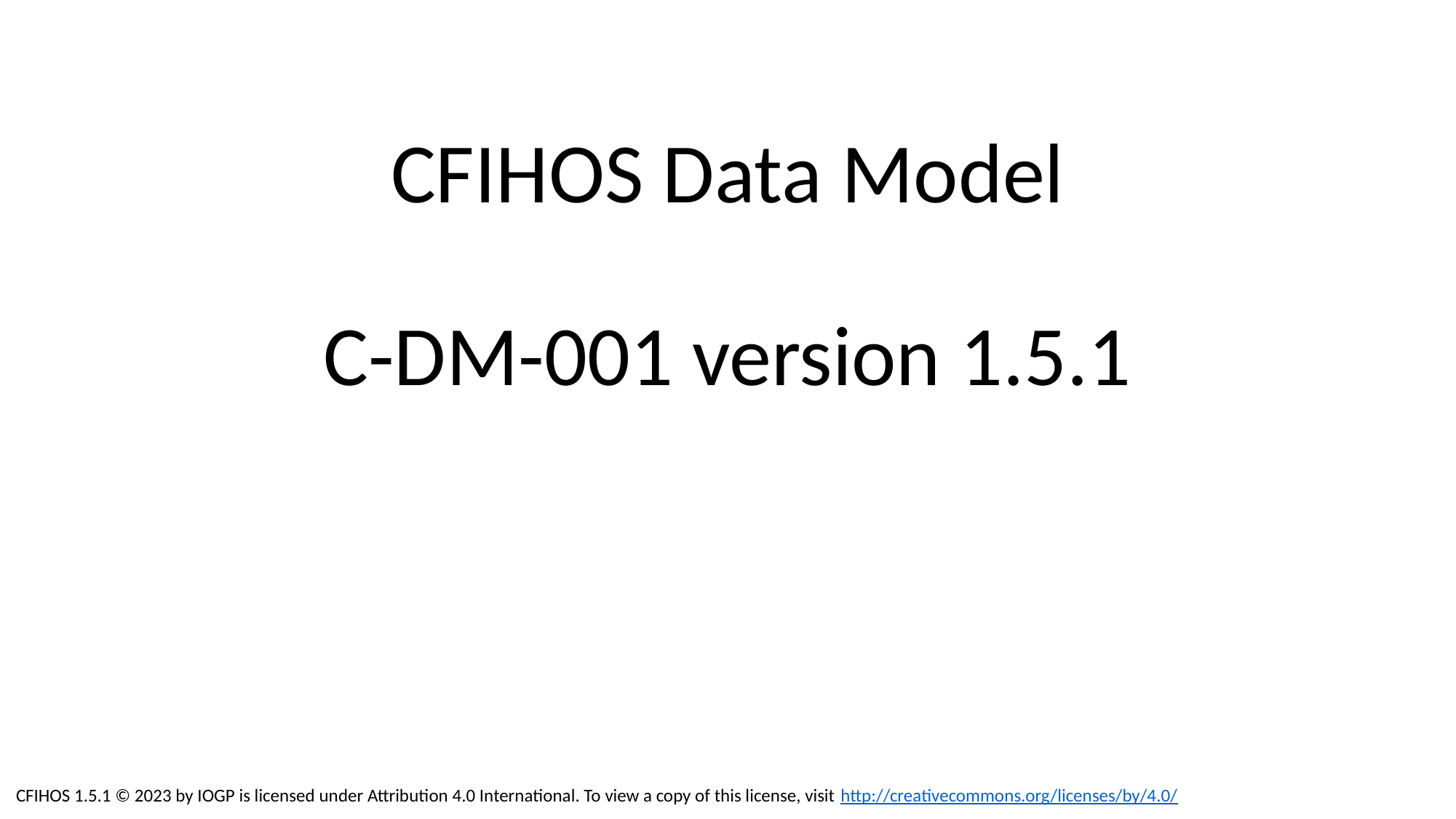

# CFIHOS Data Model C-DM-001 version 1.5.1
CFIHOS 1.5.1 © 2023 by IOGP is licensed under Attribution 4.0 International. To view a copy of this license, visit http://creativecommons.org/licenses/by/4.0/